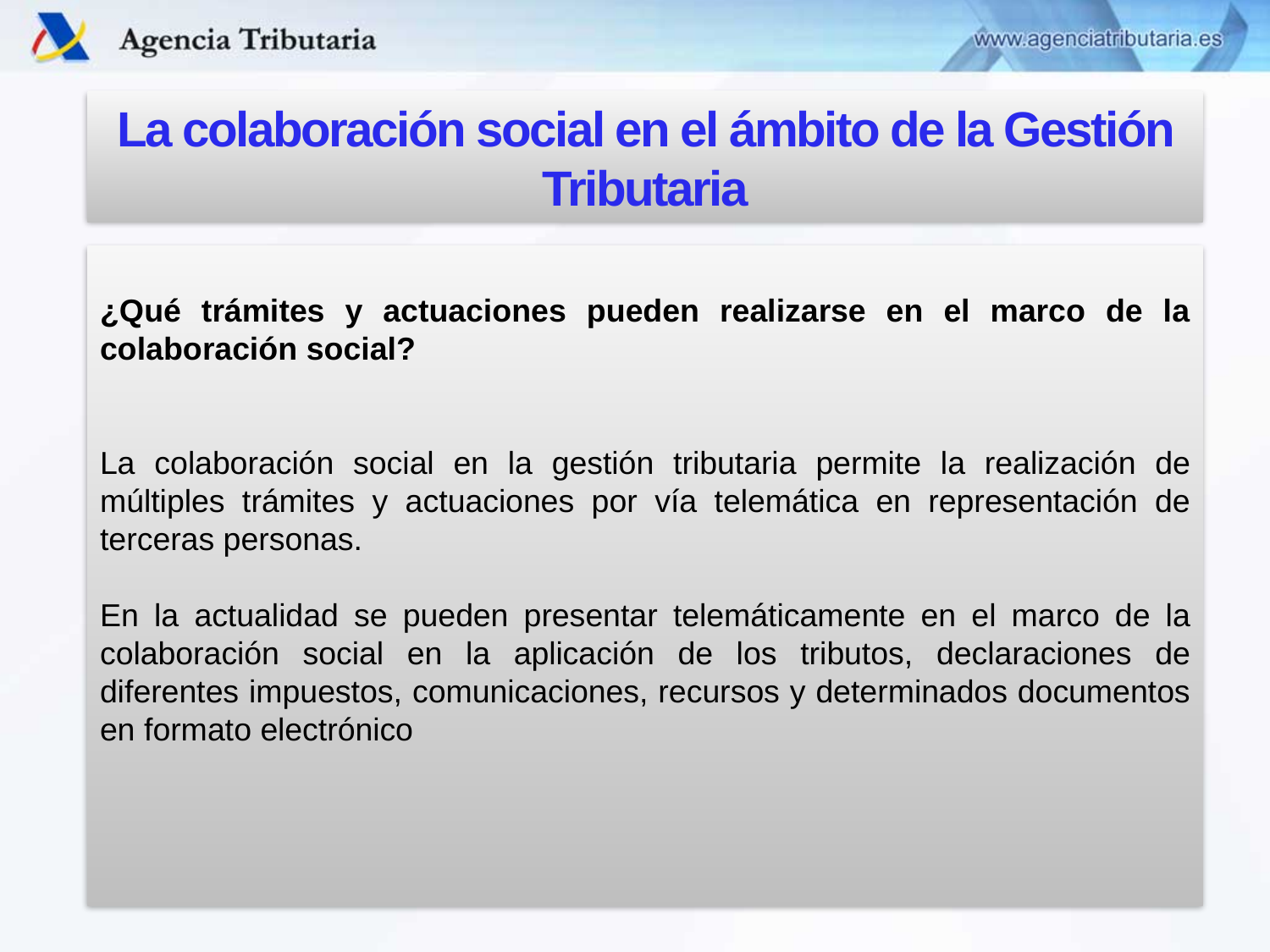

La colaboración social en el ámbito de la Gestión Tributaria

¿Qué trámites y actuaciones pueden realizarse en el marco de la colaboración social?

La colaboración social en la gestión tributaria permite la realización de múltiples trámites y actuaciones por vía telemática en representación de terceras personas.

En la actualidad se pueden presentar telemáticamente en el marco de la colaboración social en la aplicación de los tributos, declaraciones de diferentes impuestos, comunicaciones, recursos y determinados documentos en formato electrónico